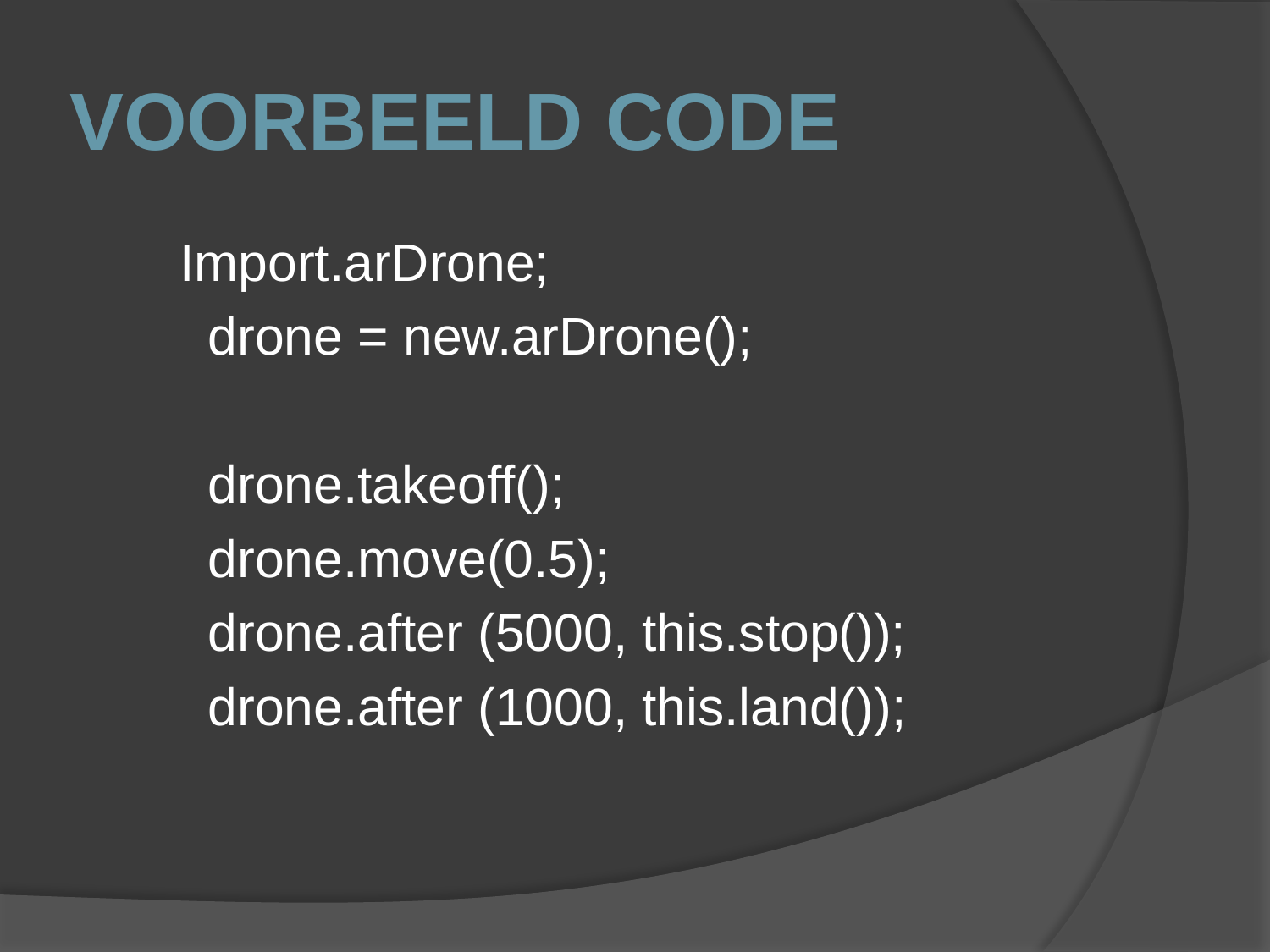

# Voorbeeld code
Import.arDrone;
	drone = new.arDrone();

	drone.takeoff();
	drone.move(0.5);
	drone.after (5000, this.stop());
	drone.after (1000, this.land());